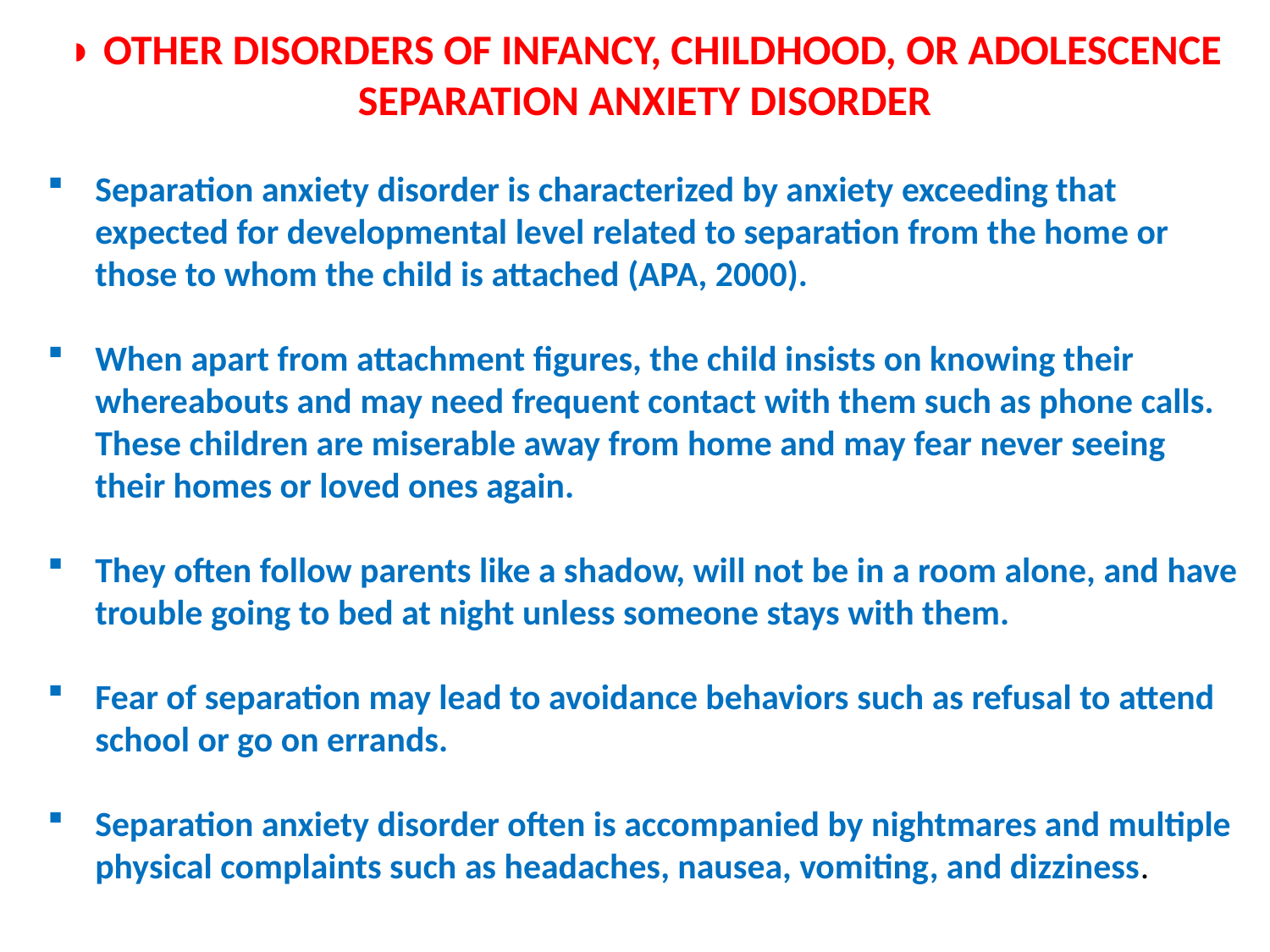

◗ OTHER DISORDERS OF INFANCY, CHILDHOOD, OR ADOLESCENCE SEPARATION ANXIETY DISORDER

Separation anxiety disorder is characterized by anxiety exceeding that expected for developmental level related to separation from the home or those to whom the child is attached (APA, 2000).

When apart from attachment figures, the child insists on knowing their whereabouts and may need frequent contact with them such as phone calls. These children are miserable away from home and may fear never seeing their homes or loved ones again.

They often follow parents like a shadow, will not be in a room alone, and have trouble going to bed at night unless someone stays with them.

Fear of separation may lead to avoidance behaviors such as refusal to attend school or go on errands.

Separation anxiety disorder often is accompanied by nightmares and multiple physical complaints such as headaches, nausea, vomiting, and dizziness.